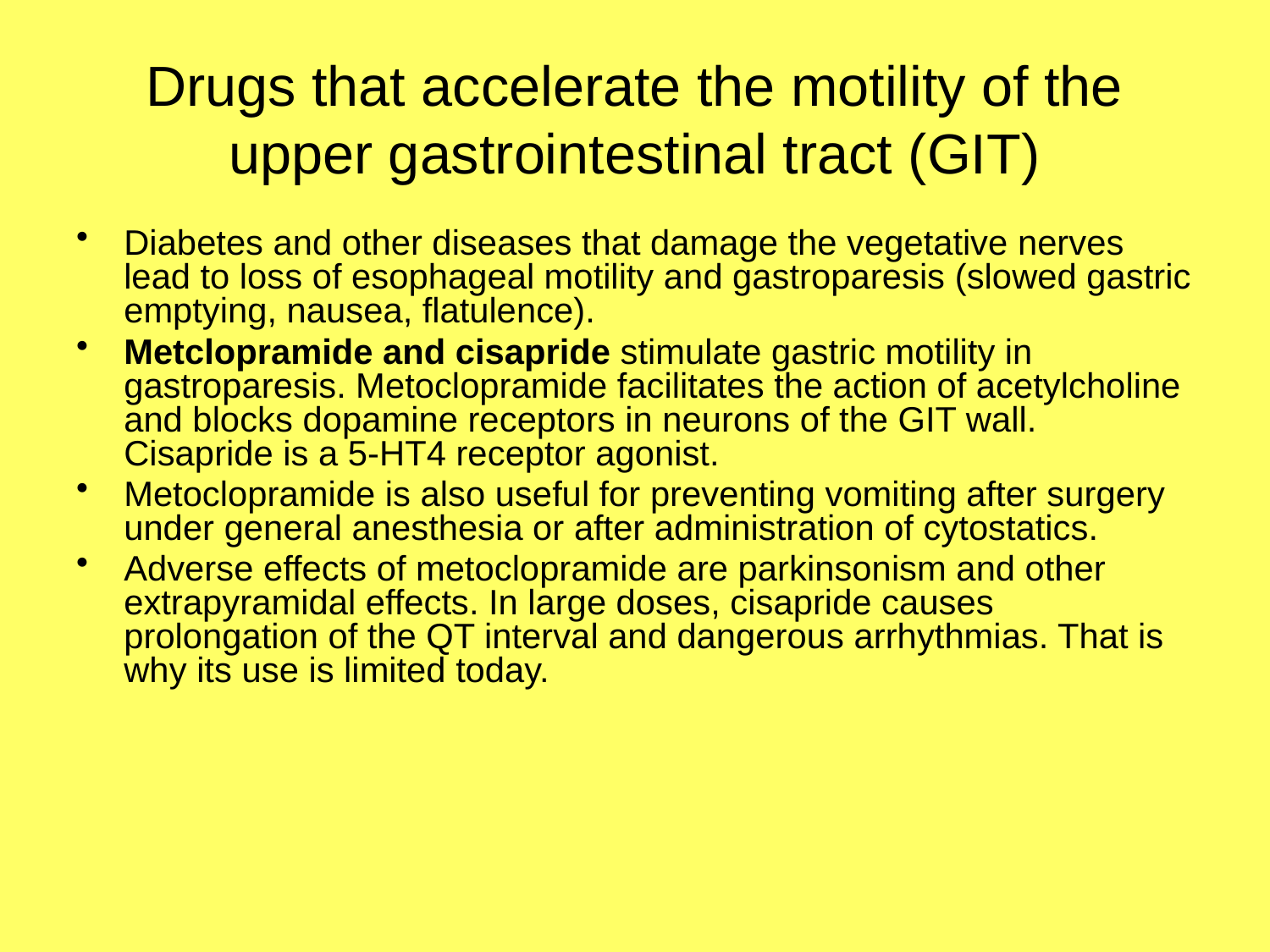

# Drugs that accelerate the motility of the upper gastrointestinal tract (GIT)
Diabetes and other diseases that damage the vegetative nerves lead to loss of esophageal motility and gastroparesis (slowed gastric emptying, nausea, flatulence).
Metclopramide and cisapride stimulate gastric motility in gastroparesis. Metoclopramide facilitates the action of acetylcholine and blocks dopamine receptors in neurons of the GIT wall. Cisapride is a 5-HT4 receptor agonist.
Metoclopramide is also useful for preventing vomiting after surgery under general anesthesia or after administration of cytostatics.
Adverse effects of metoclopramide are parkinsonism and other extrapyramidal effects. In large doses, cisapride causes prolongation of the QT interval and dangerous arrhythmias. That is why its use is limited today.